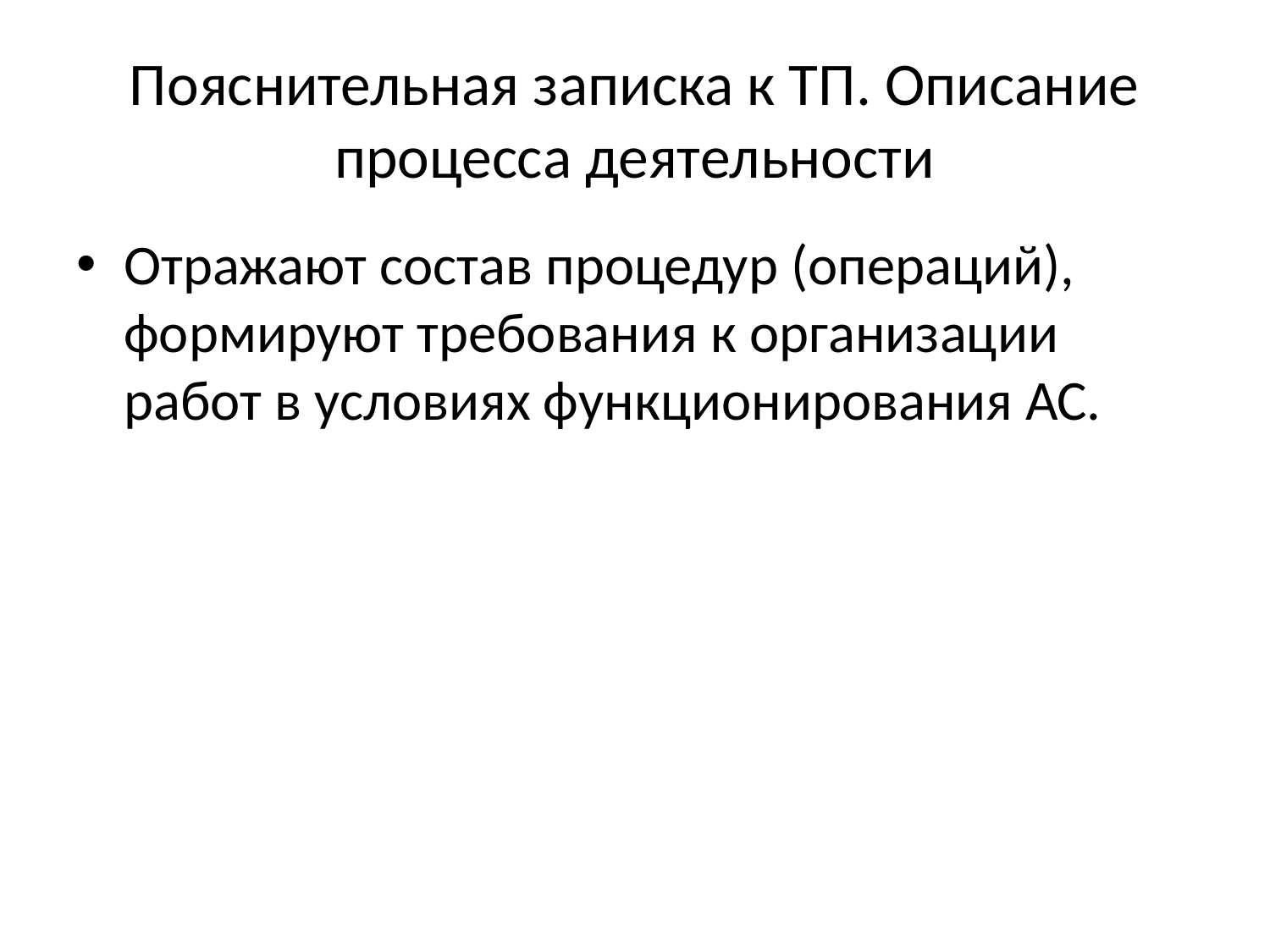

# Пояснительная записка к ТП. Описание процесса деятельности
Отражают состав процедур (операций), формируют требования к организации работ в условиях функционирования АС.